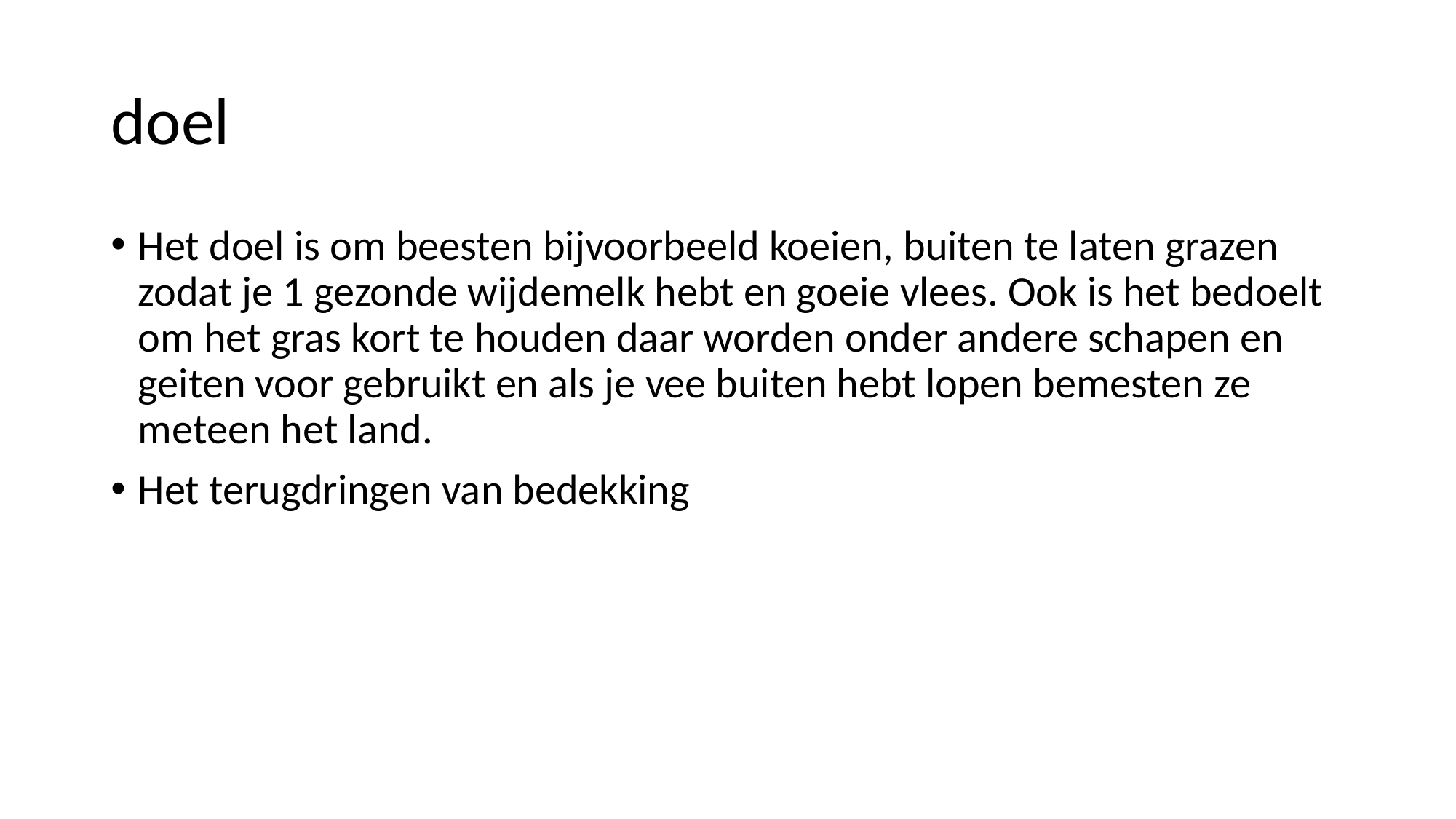

# doel
Het doel is om beesten bijvoorbeeld koeien, buiten te laten grazen zodat je 1 gezonde wijdemelk hebt en goeie vlees. Ook is het bedoelt om het gras kort te houden daar worden onder andere schapen en geiten voor gebruikt en als je vee buiten hebt lopen bemesten ze meteen het land.
Het terugdringen van bedekking